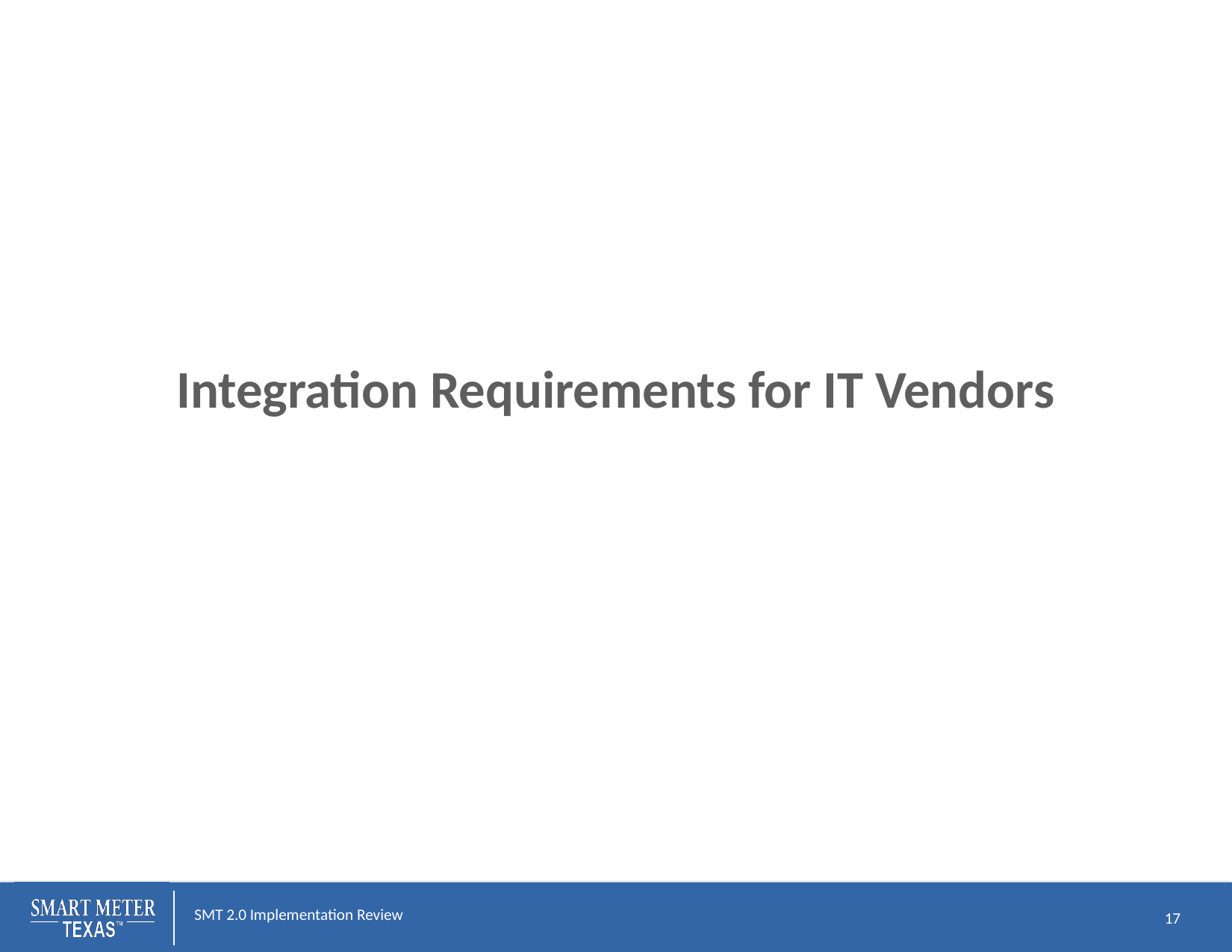

# Integration Requirements for IT Vendors
17